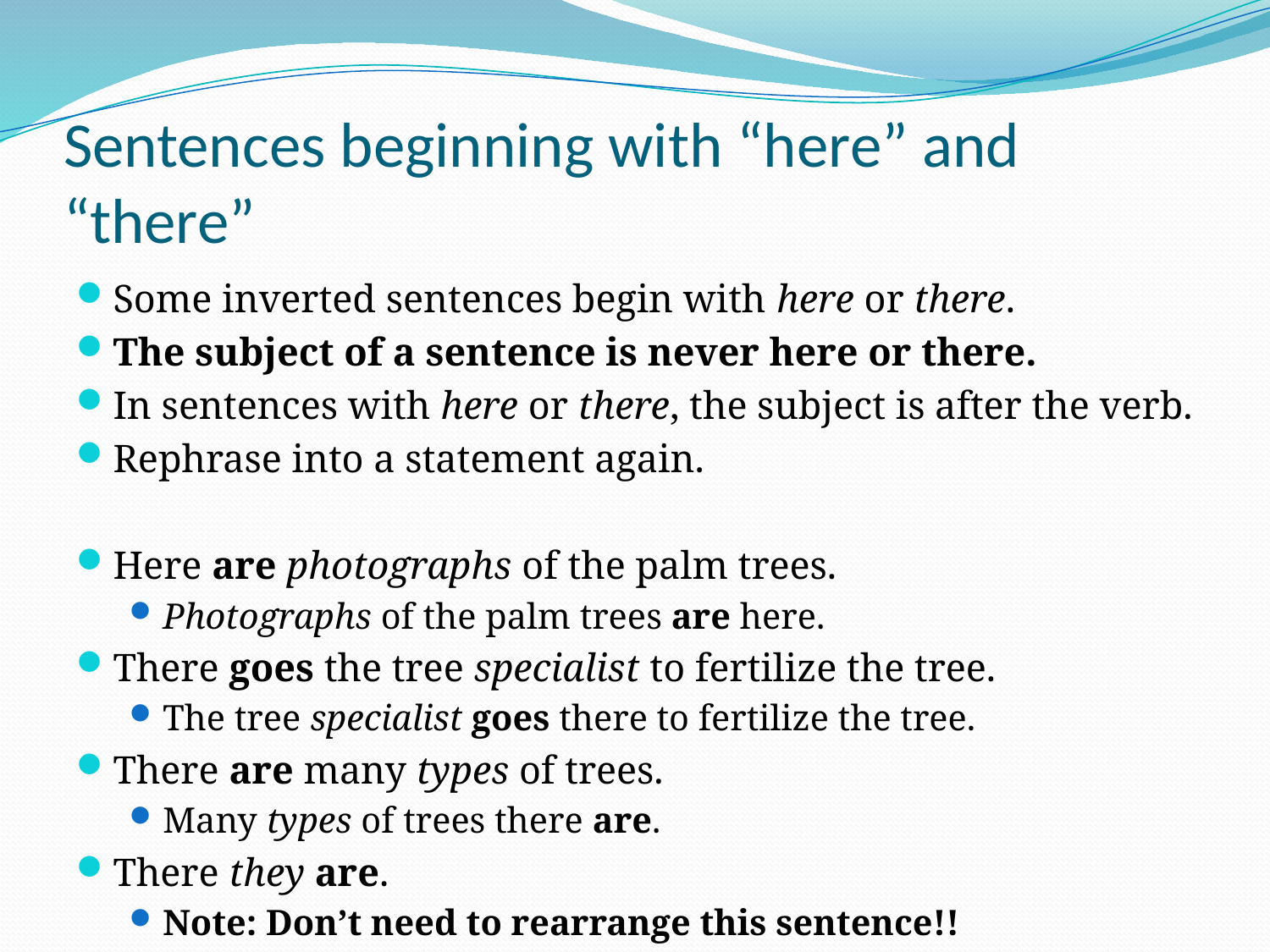

# Sentences beginning with “here” and “there”
Some inverted sentences begin with here or there.
The subject of a sentence is never here or there.
In sentences with here or there, the subject is after the verb.
Rephrase into a statement again.

Here are photographs of the palm trees.
Photographs of the palm trees are here.
There goes the tree specialist to fertilize the tree.
The tree specialist goes there to fertilize the tree.
There are many types of trees.
Many types of trees there are.
There they are.
Note: Don’t need to rearrange this sentence!!